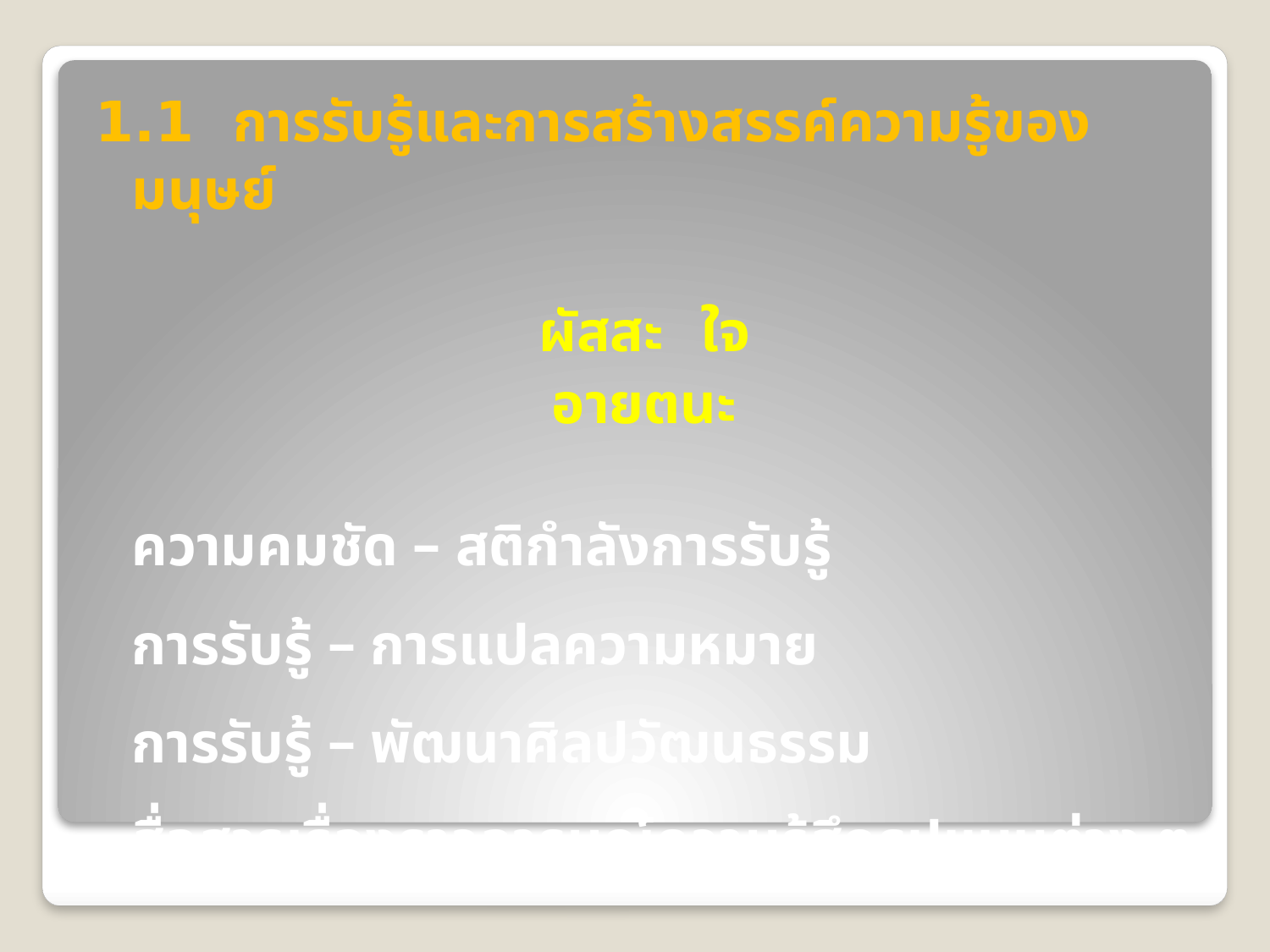

1.1  การรับรู้และการสร้างสรรค์ความรู้ของมนุษย์

ผัสสะ			ใจ
อายตนะ

		ความคมชัด – สติกำลังการรับรู้
		การรับรู้ – การแปลความหมาย
		การรับรู้ – พัฒนาศิลปวัฒนธรรม
		สื่อสารเรื่องราวอารมณ์ความรู้สึกรูปแบบต่าง ๆ